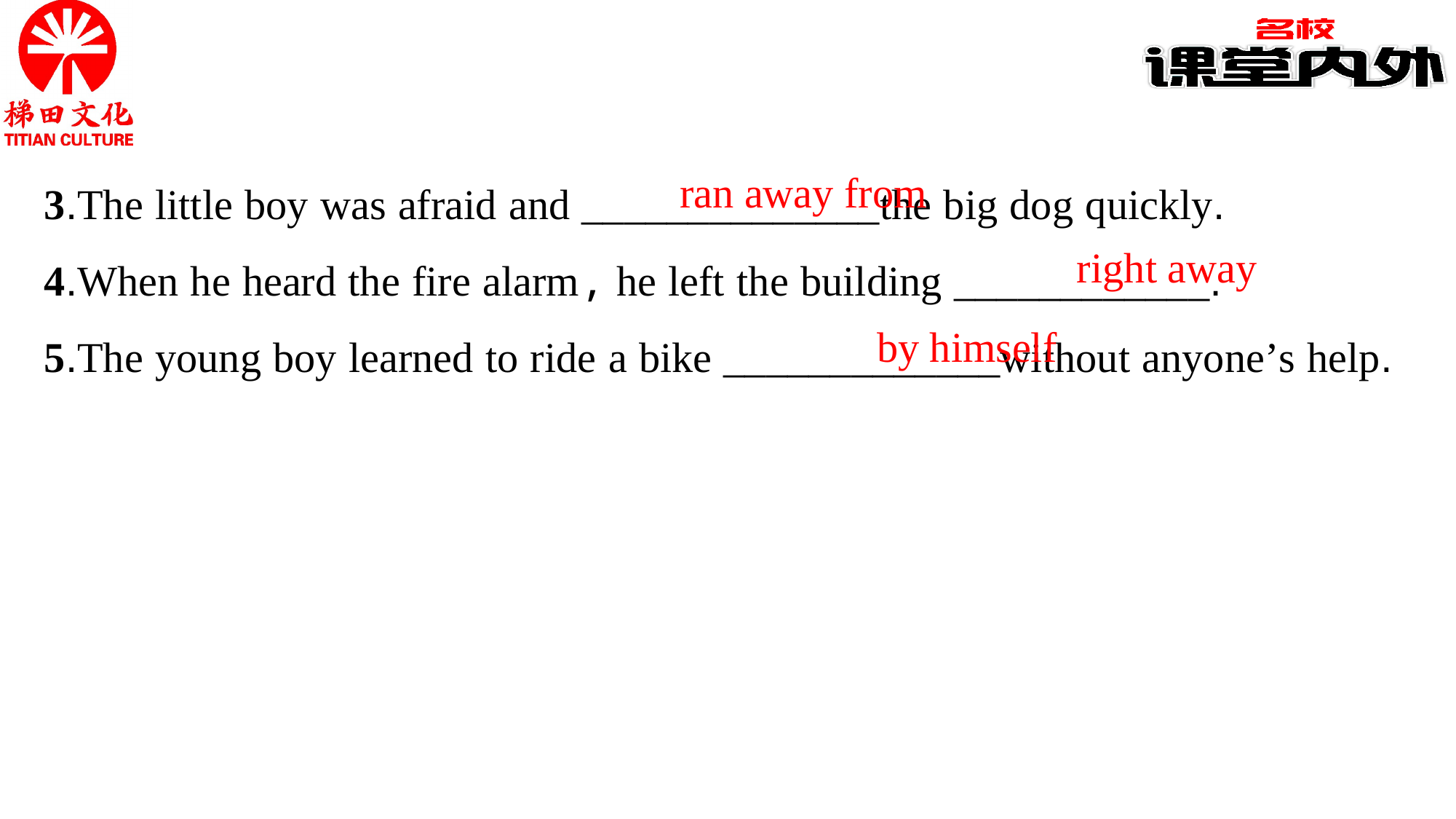

3.The little boy was afraid and ______________the big dog quickly.
4.When he heard the fire alarm, he left the building ____________.
5.The young boy learned to ride a bike _____________without anyone’s help.
ran away from
right away
by himself